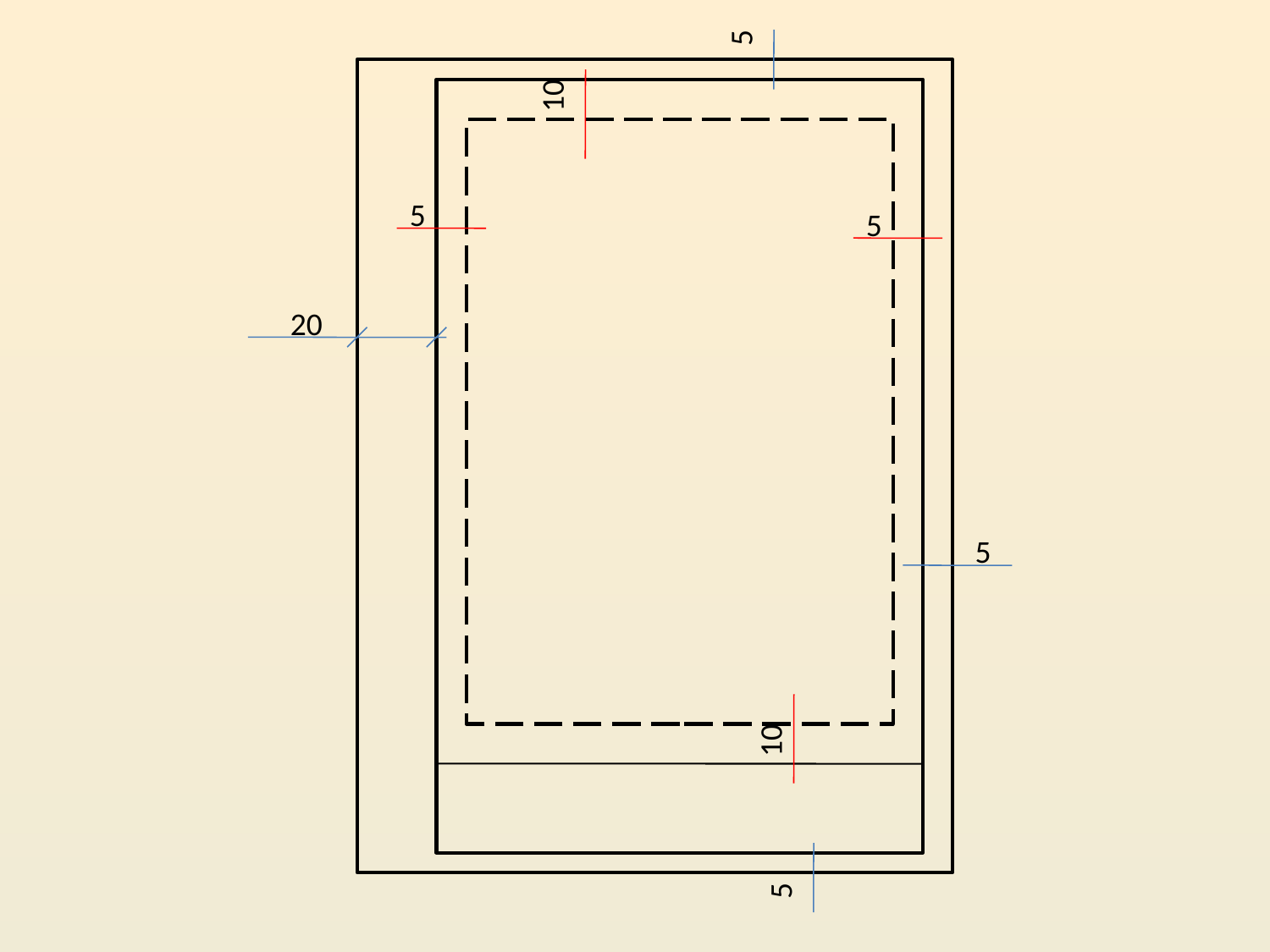

5

10

5
5
20
5
10
5